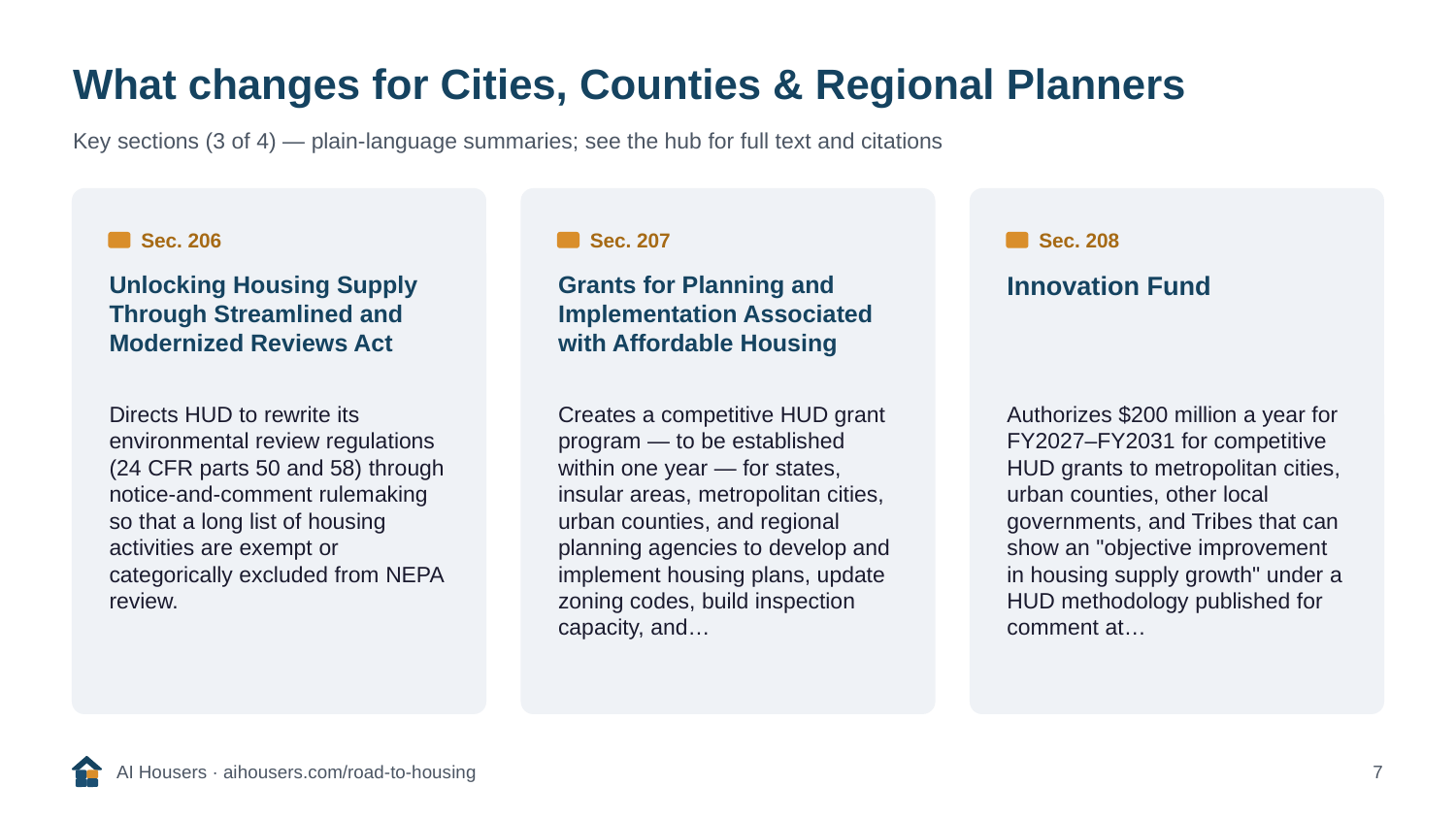

What changes for Cities, Counties & Regional Planners
Key sections (3 of 4) — plain-language summaries; see the hub for full text and citations

Sec. 206
Sec. 207
Sec. 208

Unlocking Housing Supply Through Streamlined and Modernized Reviews Act
Grants for Planning and Implementation Associated with Affordable Housing
Innovation Fund
Directs HUD to rewrite its environmental review regulations (24 CFR parts 50 and 58) through notice-and-comment rulemaking so that a long list of housing activities are exempt or categorically excluded from NEPA review.
Creates a competitive HUD grant program — to be established within one year — for states, insular areas, metropolitan cities, urban counties, and regional planning agencies to develop and implement housing plans, update zoning codes, build inspection capacity, and…
Authorizes $200 million a year for FY2027–FY2031 for competitive HUD grants to metropolitan cities, urban counties, other local governments, and Tribes that can show an "objective improvement in housing supply growth" under a HUD methodology published for comment at…
AI Housers · aihousers.com/road-to-housing
7